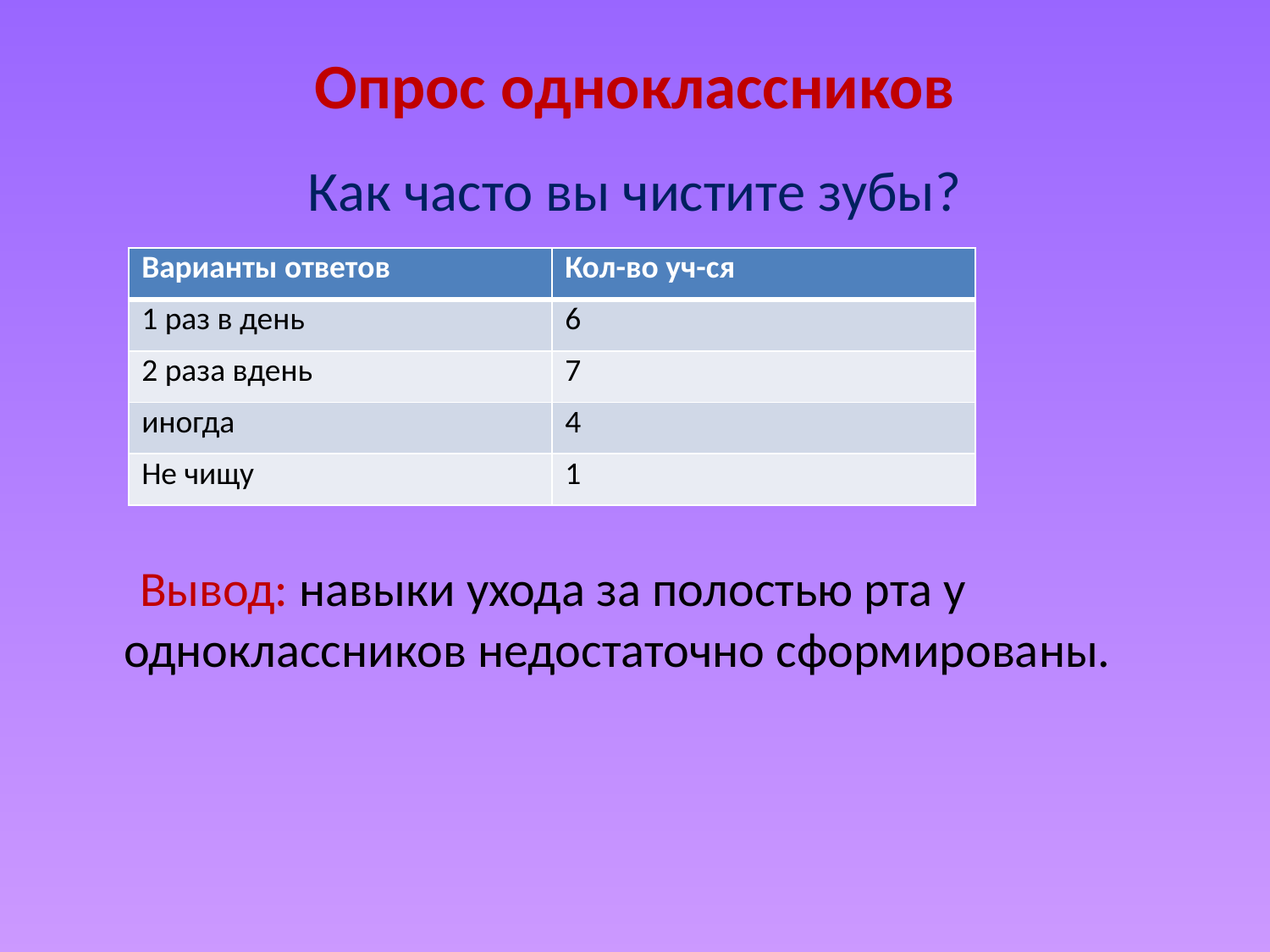

# Опрос одноклассников
Как часто вы чистите зубы?

     Вывод: навыки ухода за полостью рта у одноклассников недостаточно сформированы.
| Варианты ответов | Кол-во уч-ся |
| --- | --- |
| 1 раз в день | 6 |
| 2 раза вдень | 7 |
| иногда | 4 |
| Не чищу | 1 |